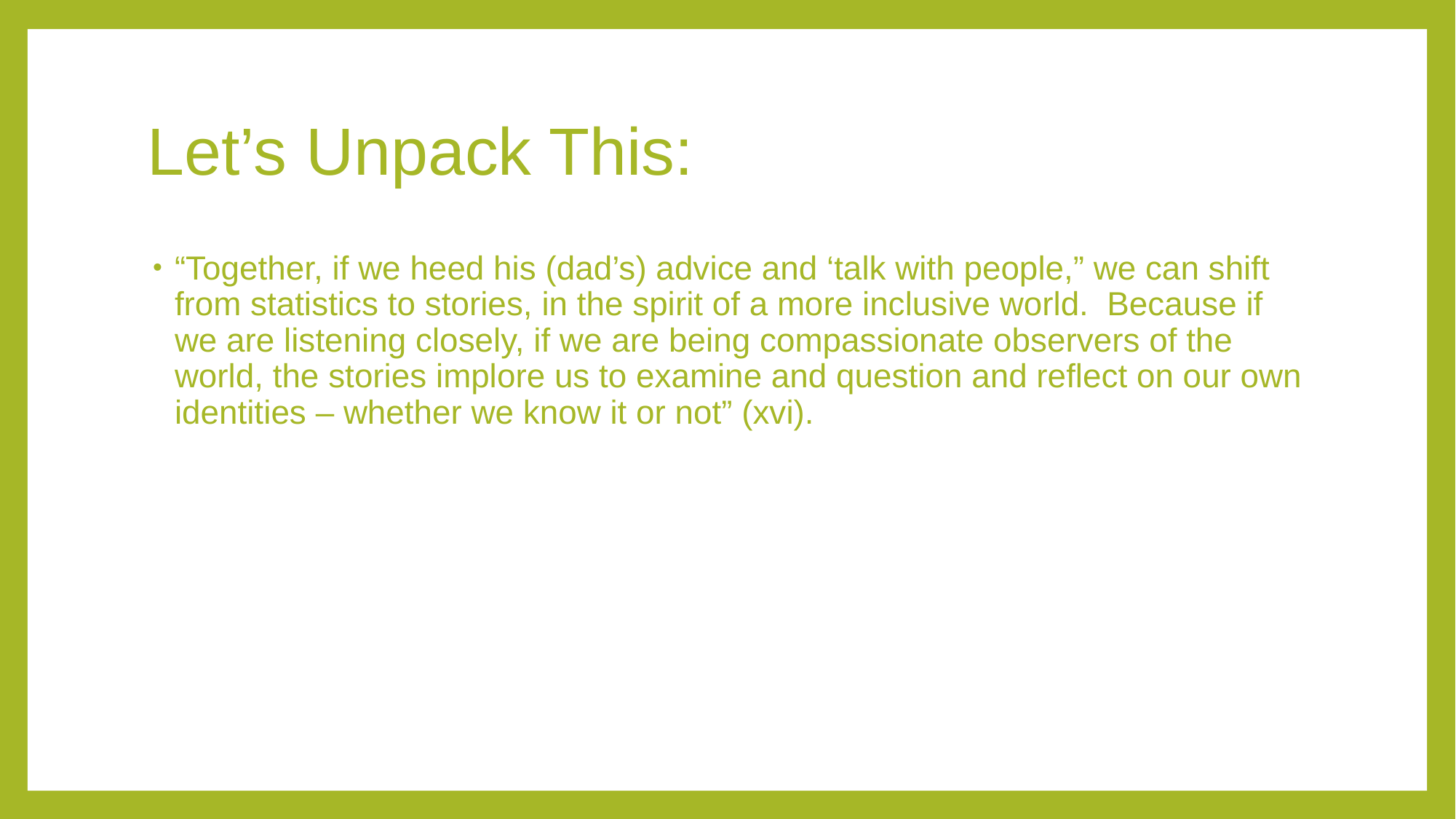

# Let’s Unpack This:
“Together, if we heed his (dad’s) advice and ‘talk with people,” we can shift from statistics to stories, in the spirit of a more inclusive world.  Because if we are listening closely, if we are being compassionate observers of the world, the stories implore us to examine and question and reflect on our own identities – whether we know it or not” (xvi).